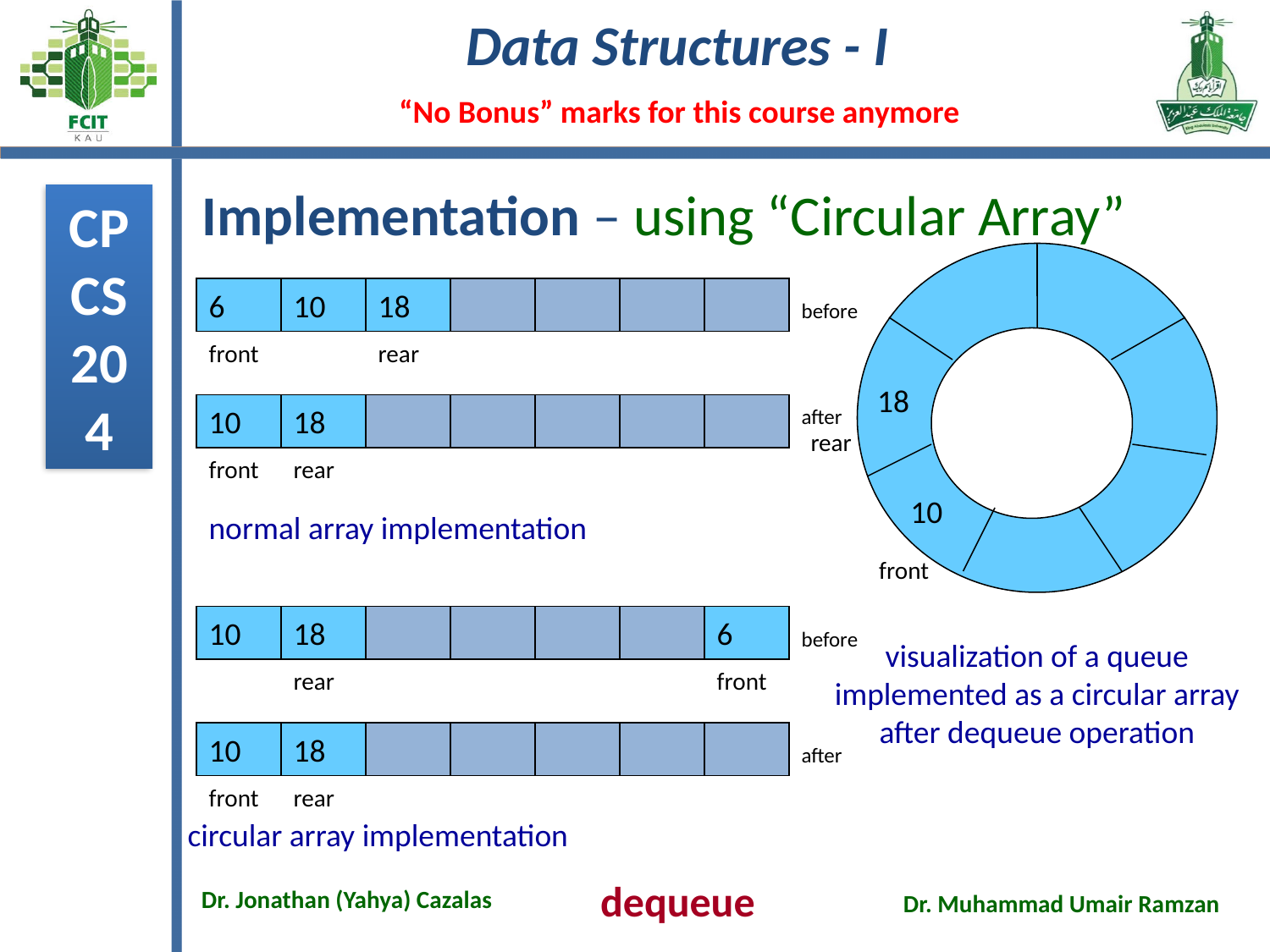

#
Implementation – using “Circular Array”

rear
front
visualization of a queue
implemented as a circular array
after dequeue operation
10
18

6
10
18

front
rear
before
normal array implementation

10
18

after
front
rear

10
18

6
before
rear
front
circular array implementation
10
18

after
front
rear
dequeue